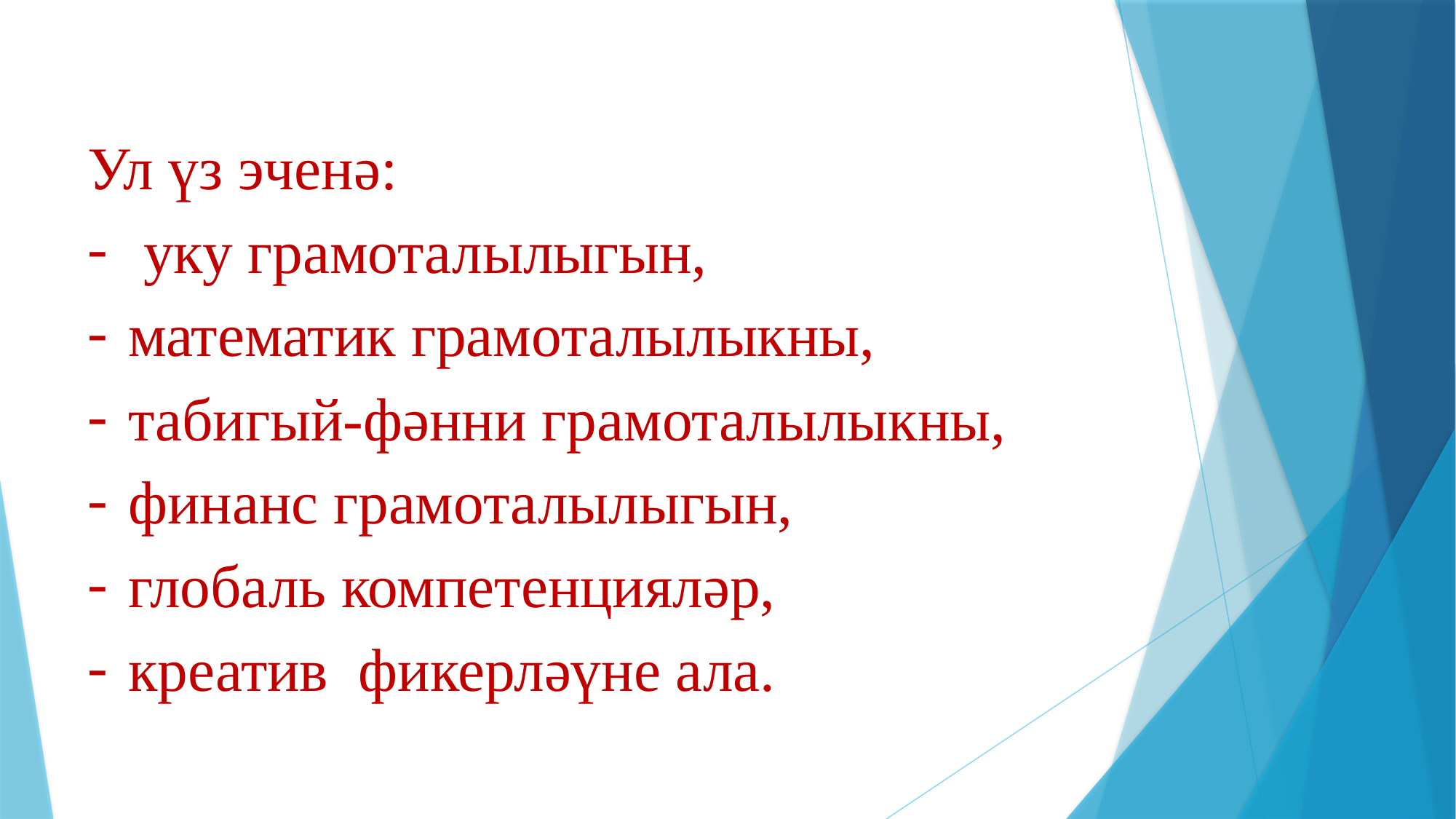

Ул үз эченә:
 уку грамоталылыгын,
математик грамоталылыкны,
табигый-фәнни грамоталылыкны,
финанс грамоталылыгын,
глобаль компетенцияләр,
креатив  фикерләүне ала.